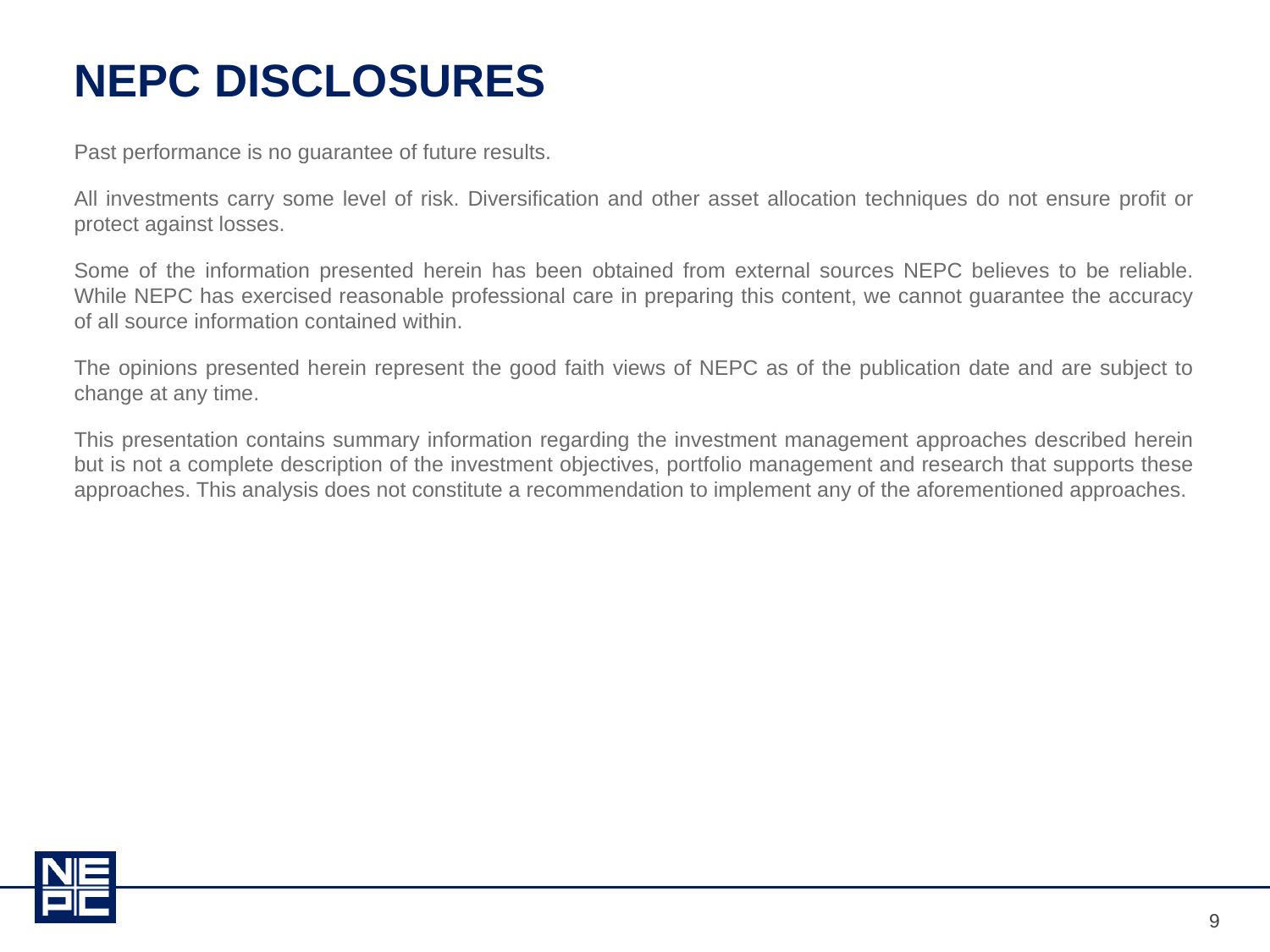

# Nepc disclosures
Past performance is no guarantee of future results.
All investments carry some level of risk. Diversification and other asset allocation techniques do not ensure profit or protect against losses.
Some of the information presented herein has been obtained from external sources NEPC believes to be reliable. While NEPC has exercised reasonable professional care in preparing this content, we cannot guarantee the accuracy of all source information contained within.
The opinions presented herein represent the good faith views of NEPC as of the publication date and are subject to change at any time.
This presentation contains summary information regarding the investment management approaches described herein but is not a complete description of the investment objectives, portfolio management and research that supports these approaches. This analysis does not constitute a recommendation to implement any of the aforementioned approaches.
9